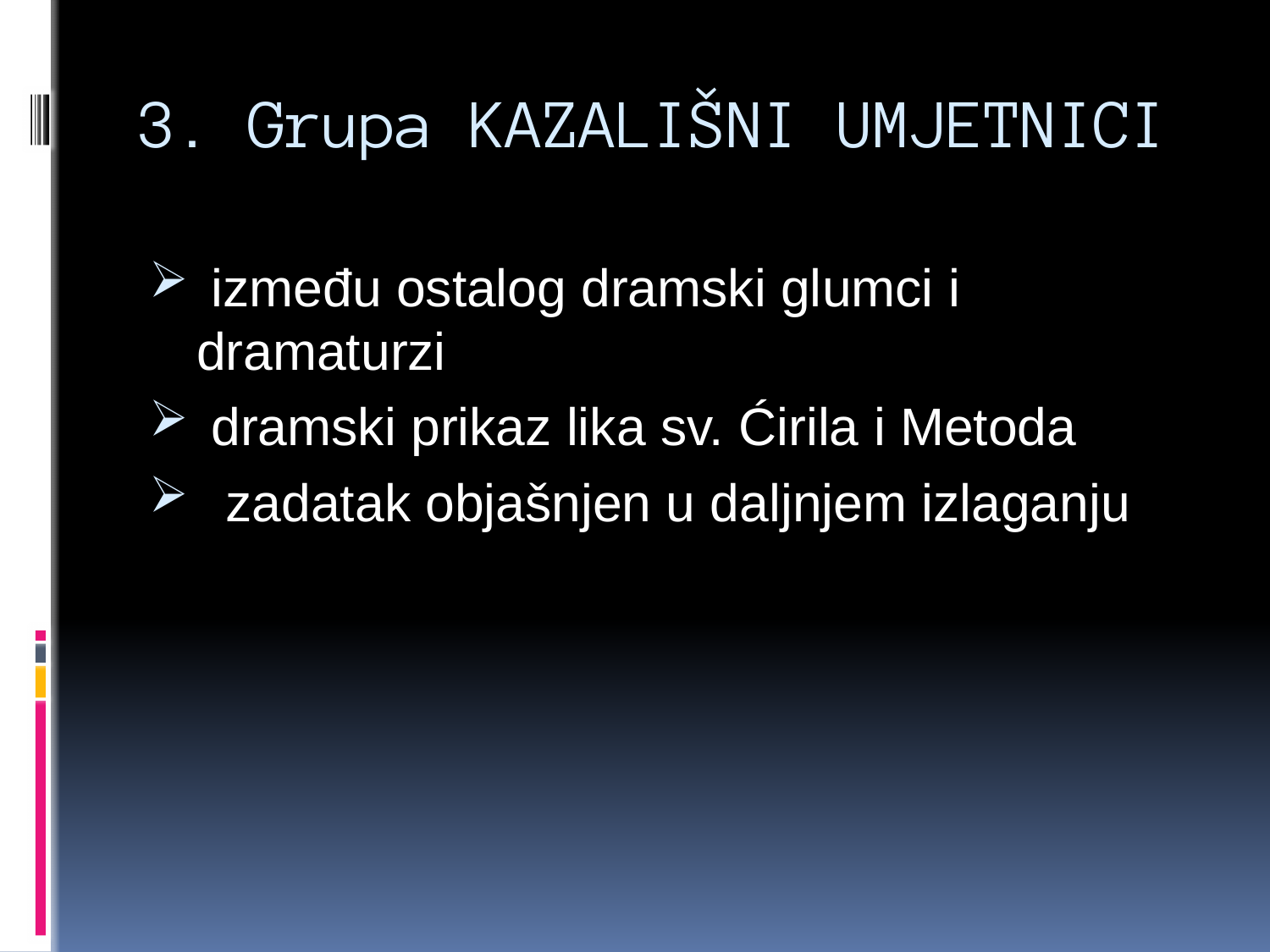

# 3. Grupa KAZALIŠNI UMJETNICI
 između ostalog dramski glumci i dramaturzi
 dramski prikaz lika sv. Ćirila i Metoda
  zadatak objašnjen u daljnjem izlaganju